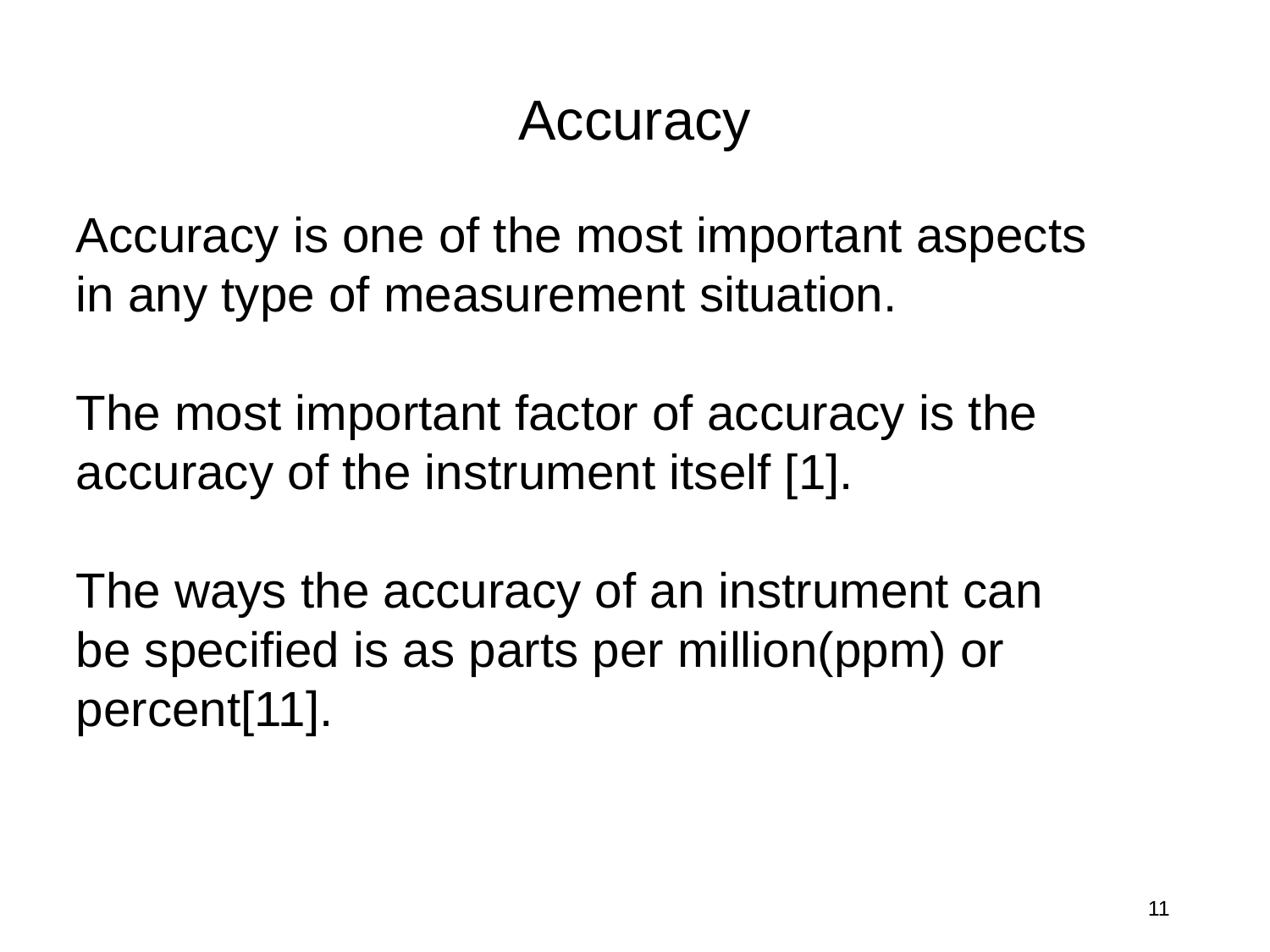

Accuracy
Accuracy is one of the most important aspects in any type of measurement situation.

The most important factor of accuracy is the accuracy of the instrument itself [1].

The ways the accuracy of an instrument can be specified is as parts per million(ppm) or percent[11].

11